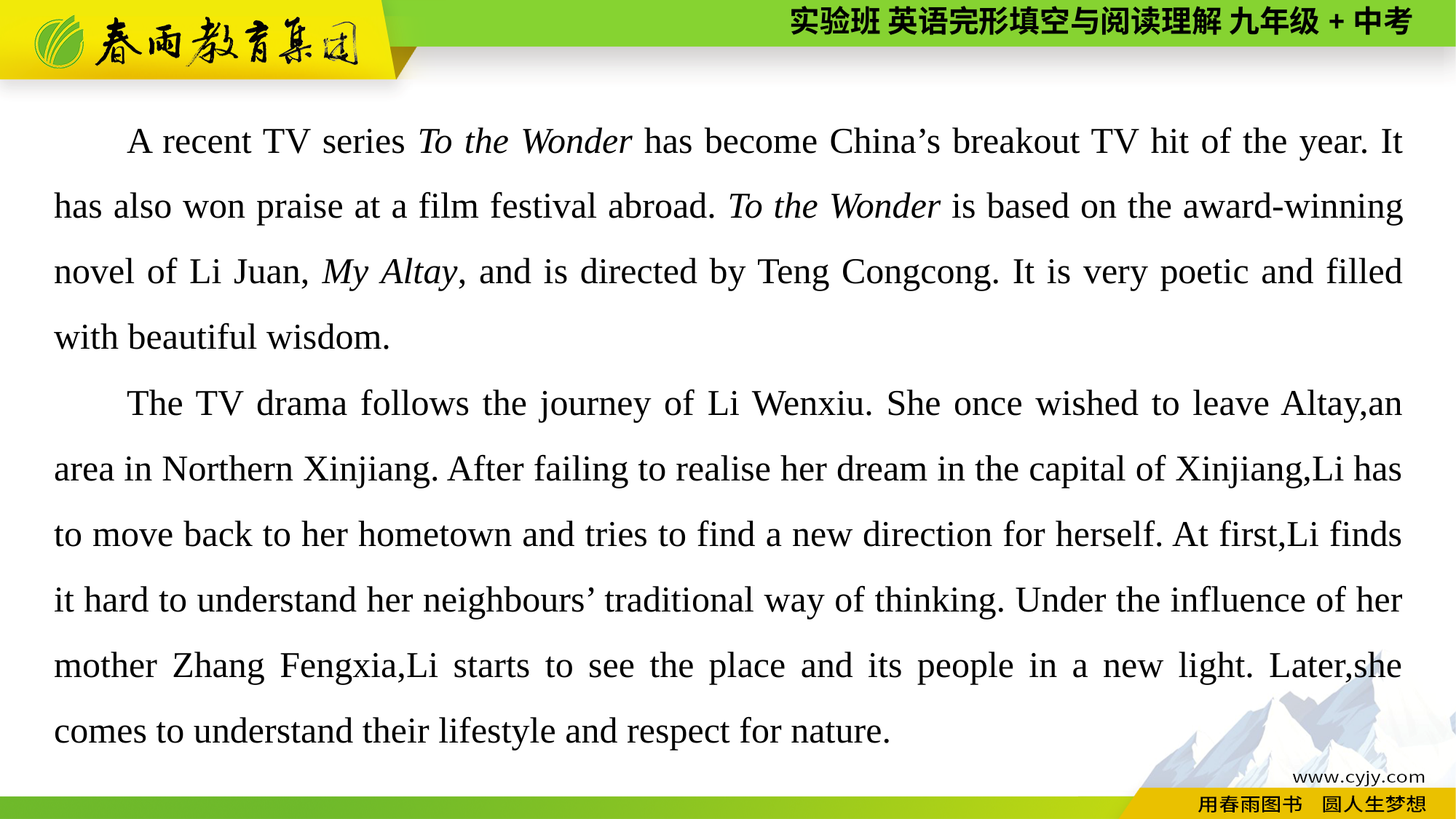

A recent TV series To the Wonder has become China’s breakout TV hit of the year. It has also won praise at a film festival abroad. To the Wonder is based on the award-winning novel of Li Juan, My Altay, and is directed by Teng Congcong. It is very poetic and filled with beautiful wisdom.
The TV drama follows the journey of Li Wenxiu. She once wished to leave Altay,an area in Northern Xinjiang. After failing to realise her dream in the capital of Xinjiang,Li has to move back to her hometown and tries to find a new direction for herself. At first,Li finds it hard to understand her neighbours’ traditional way of thinking. Under the influence of her mother Zhang Fengxia,Li starts to see the place and its people in a new light. Later,she comes to understand their lifestyle and respect for nature.